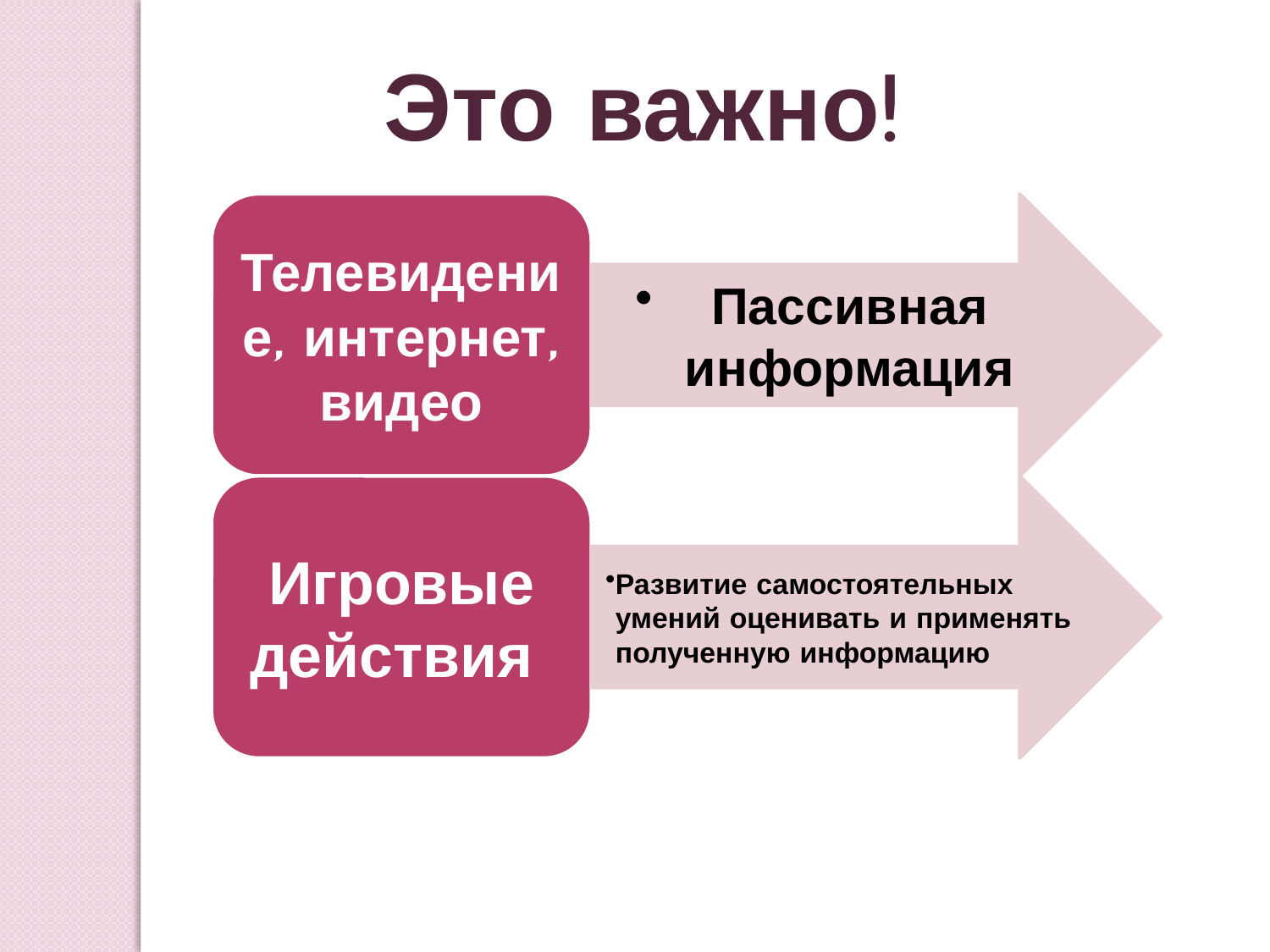

Это важно!
Телевидение, интернет, видео
Пассивная информация
Игровые действия
Развитие самостоятельных умений оценивать и применять полученную информацию